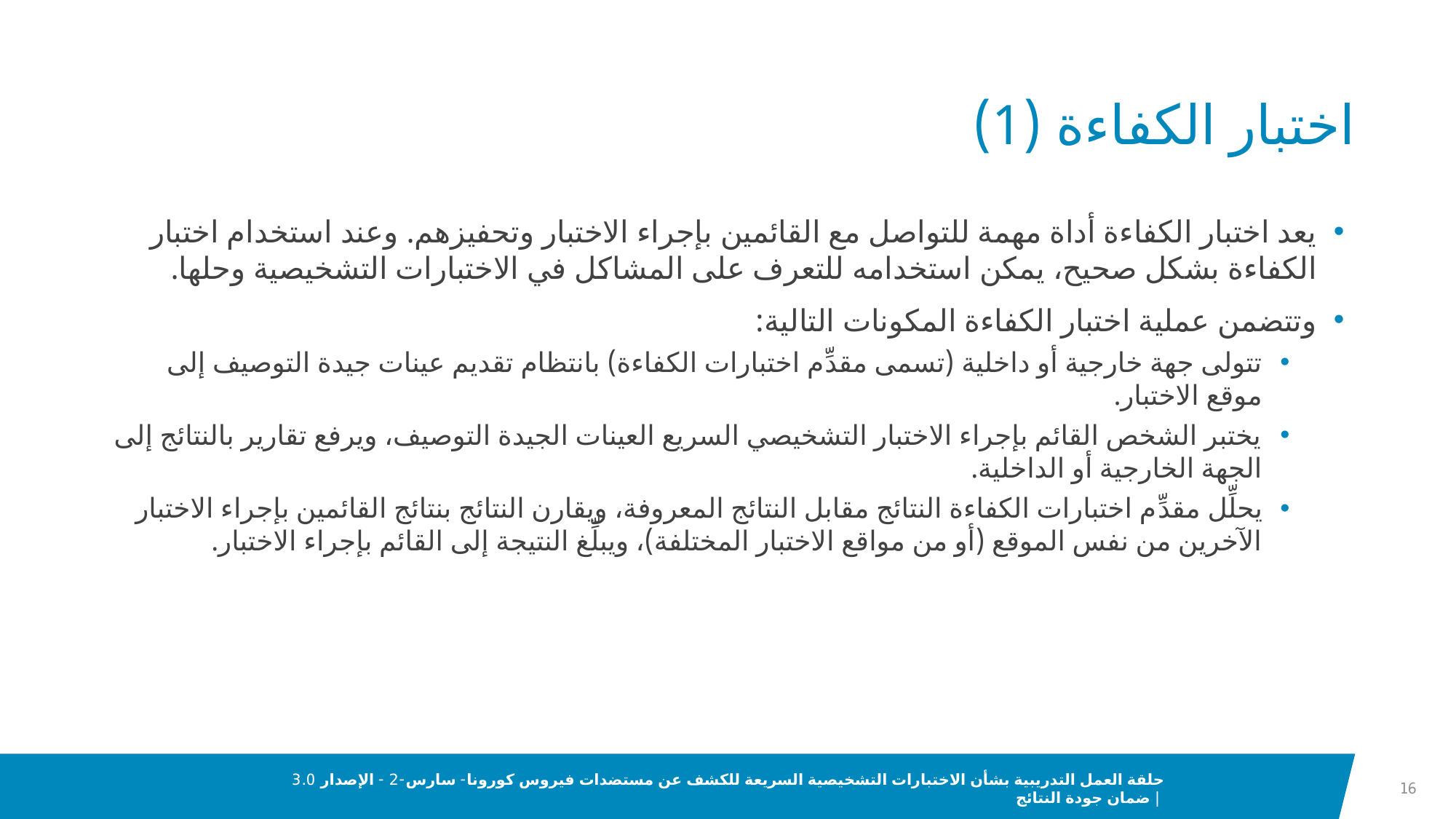

# اختبار الكفاءة (1)
يعد اختبار الكفاءة أداة مهمة للتواصل مع القائمين بإجراء الاختبار وتحفيزهم. وعند استخدام اختبار الكفاءة بشكل صحيح، يمكن استخدامه للتعرف على المشاكل في الاختبارات التشخيصية وحلها.
وتتضمن عملية اختبار الكفاءة المكونات التالية:
تتولى جهة خارجية أو داخلية (تسمى مقدِّم اختبارات الكفاءة) بانتظام تقديم عينات جيدة التوصيف إلى موقع الاختبار.
يختبر الشخص القائم بإجراء الاختبار التشخيصي السريع العينات الجيدة التوصيف، ويرفع تقارير بالنتائج إلى الجهة الخارجية أو الداخلية.
يحلِّل مقدِّم اختبارات الكفاءة النتائج مقابل النتائج المعروفة، ويقارن النتائج بنتائج القائمين بإجراء الاختبار الآخرين من نفس الموقع (أو من مواقع الاختبار المختلفة)، ويبلِّغ النتيجة إلى القائم بإجراء الاختبار.

16
حلقة العمل التدريبية بشأن الاختبارات التشخيصية السريعة للكشف عن مستضدات فيروس كورونا- سارس-2 - الإصدار 3.0 | ضمان جودة النتائج